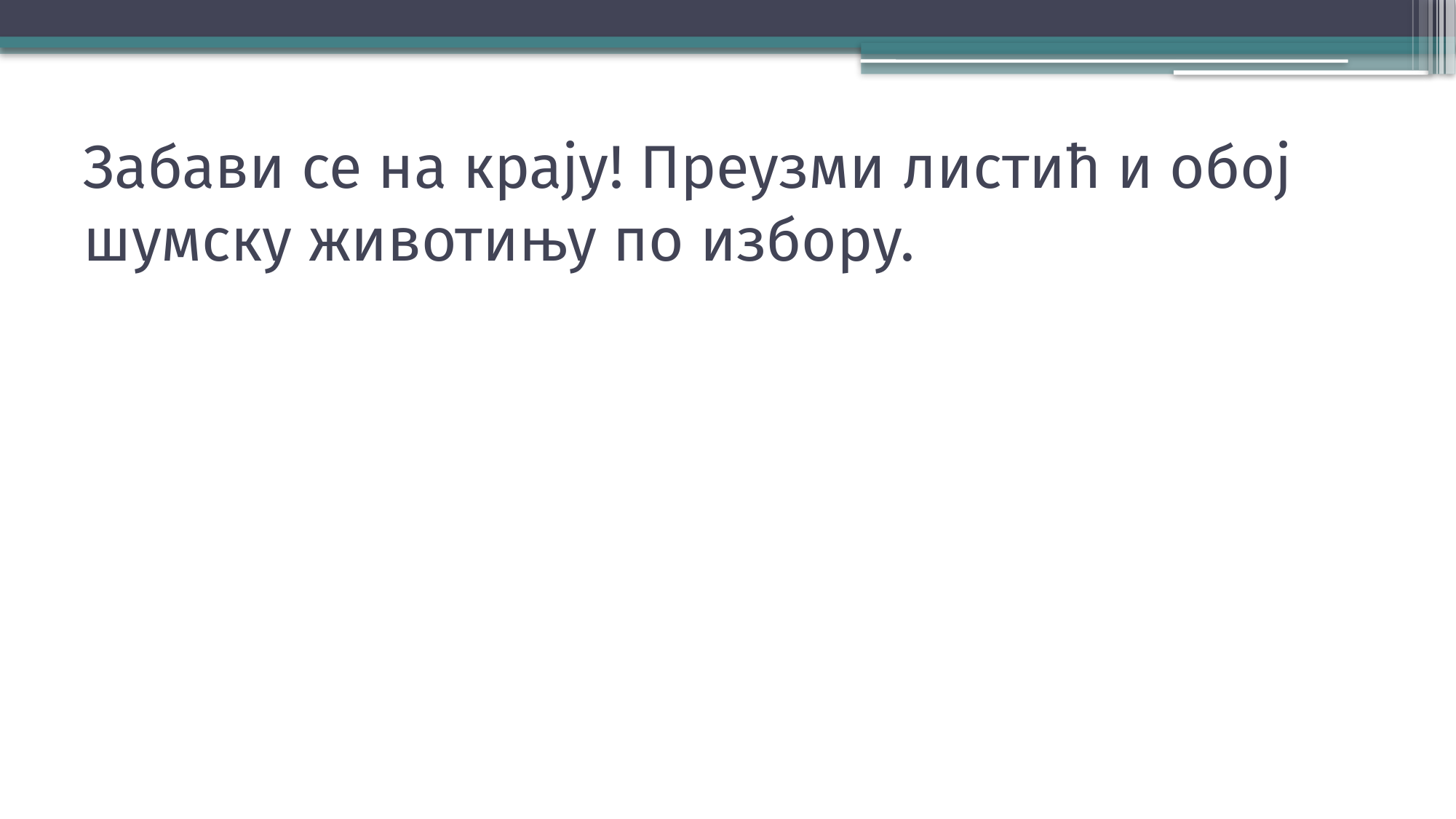

# Забави се на крају! Преузми листић и обој шумску животињу по избору.